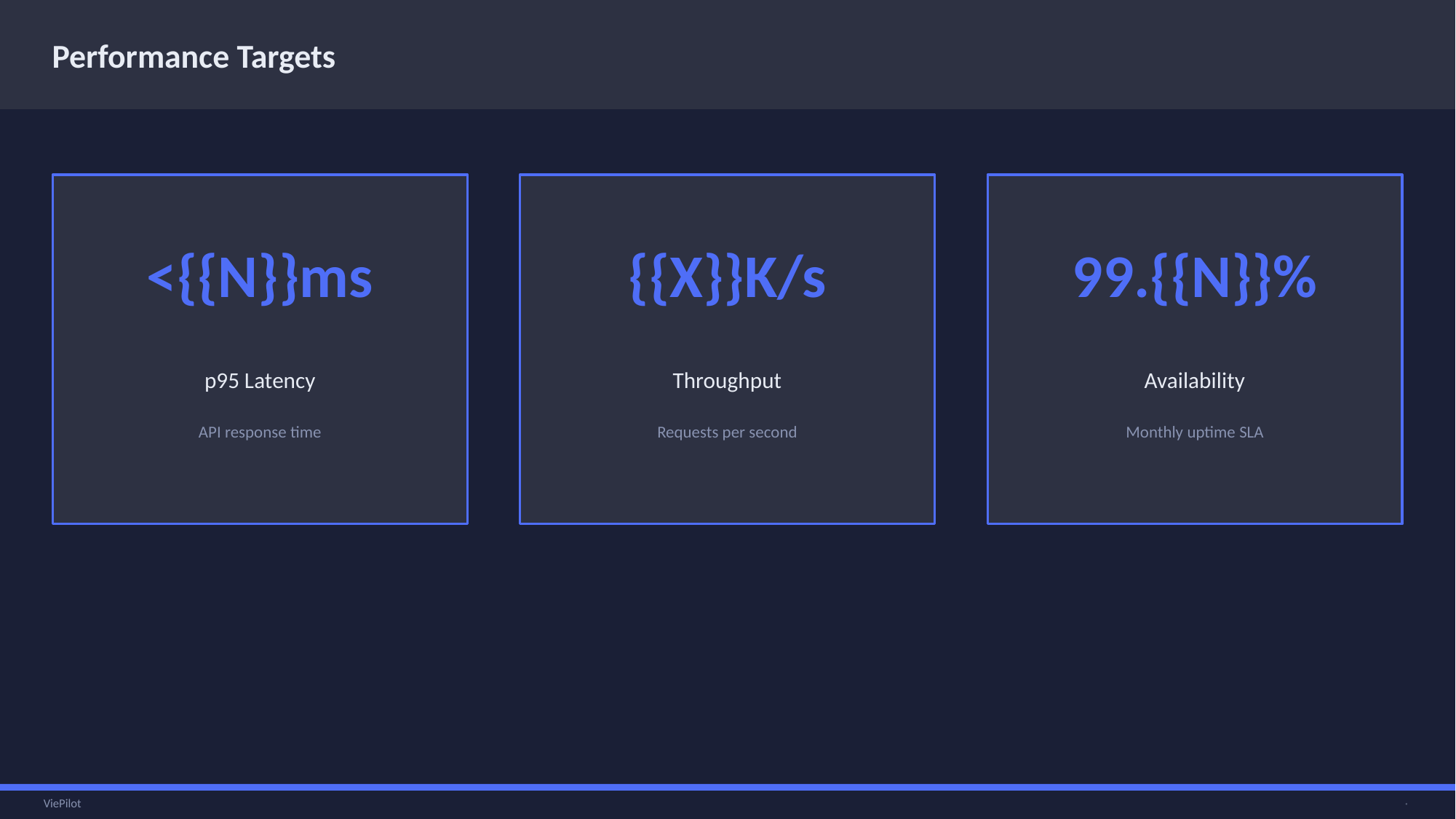

Performance Targets

<{{N}}ms
{{X}}K/s
99.{{N}}%
p95 Latency
Throughput
Availability
API response time
Requests per second
Monthly uptime SLA